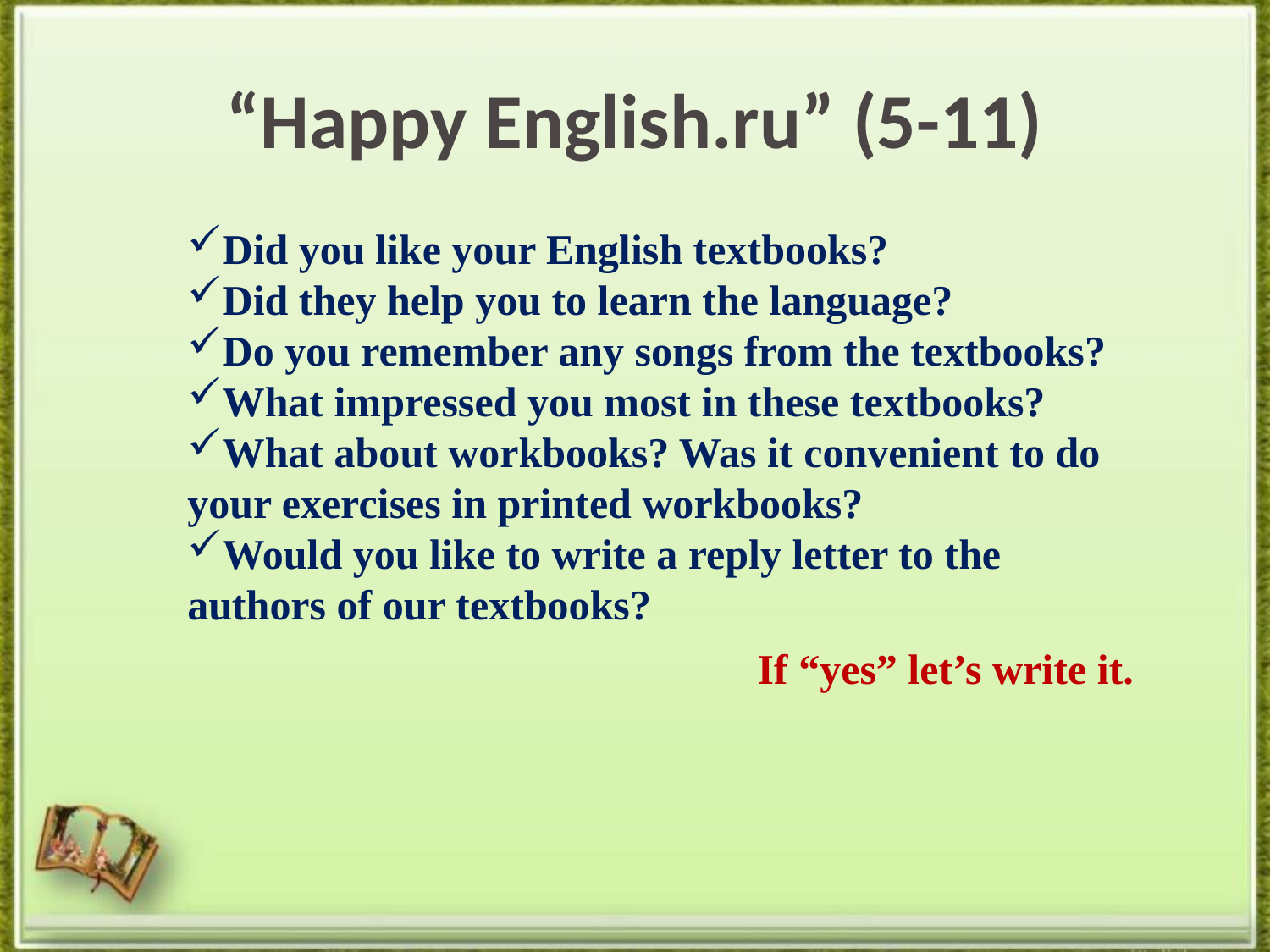

# “Happy English.ru” (5-11)
Did you like your English textbooks?
Did they help you to learn the language?
Do you remember any songs from the textbooks?
What impressed you most in these textbooks?
What about workbooks? Was it convenient to do your exercises in printed workbooks?
Would you like to write a reply letter to the authors of our textbooks?

If “yes” let’s write it.